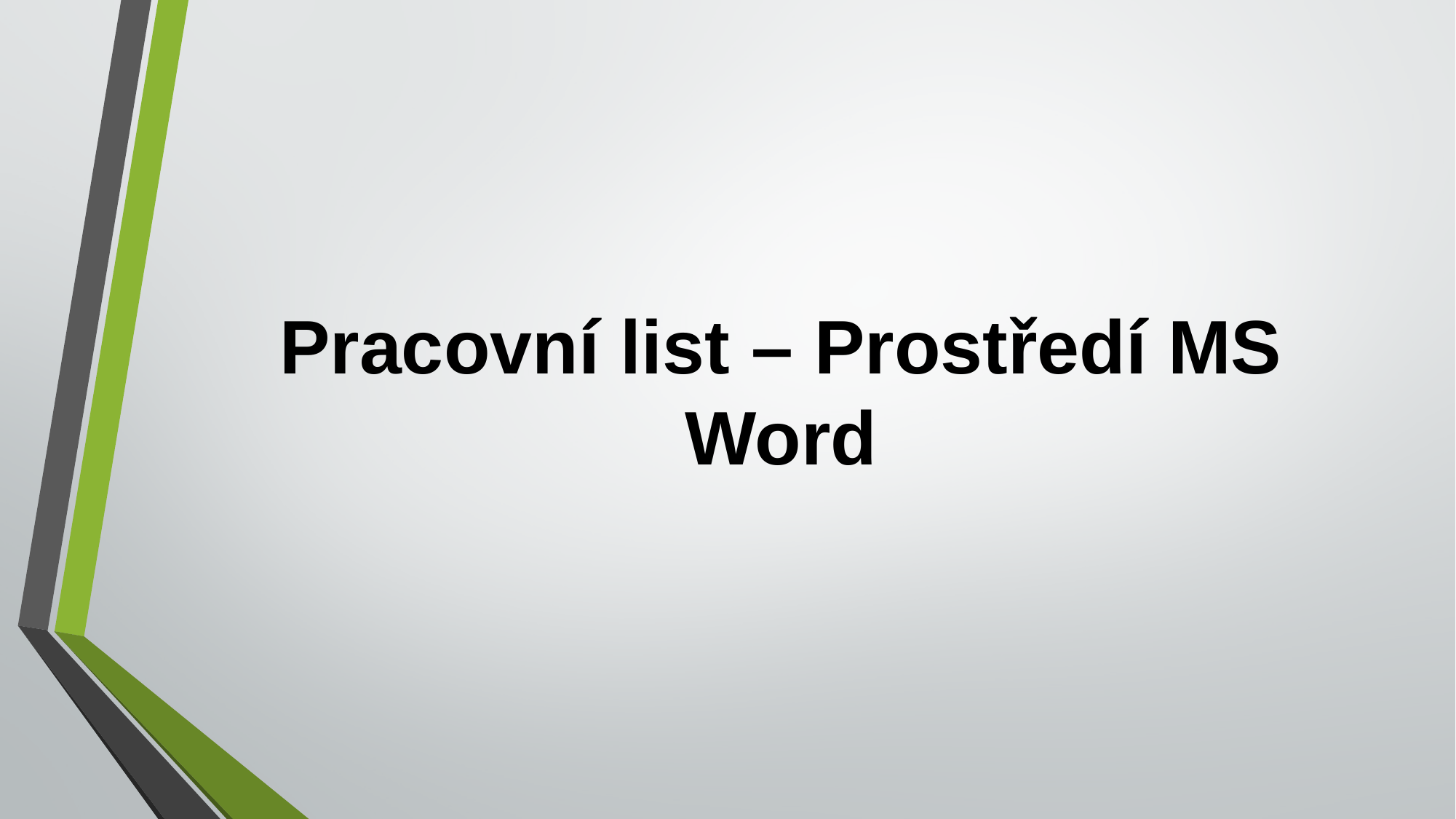

# Pracovní list – Prostředí MS Word